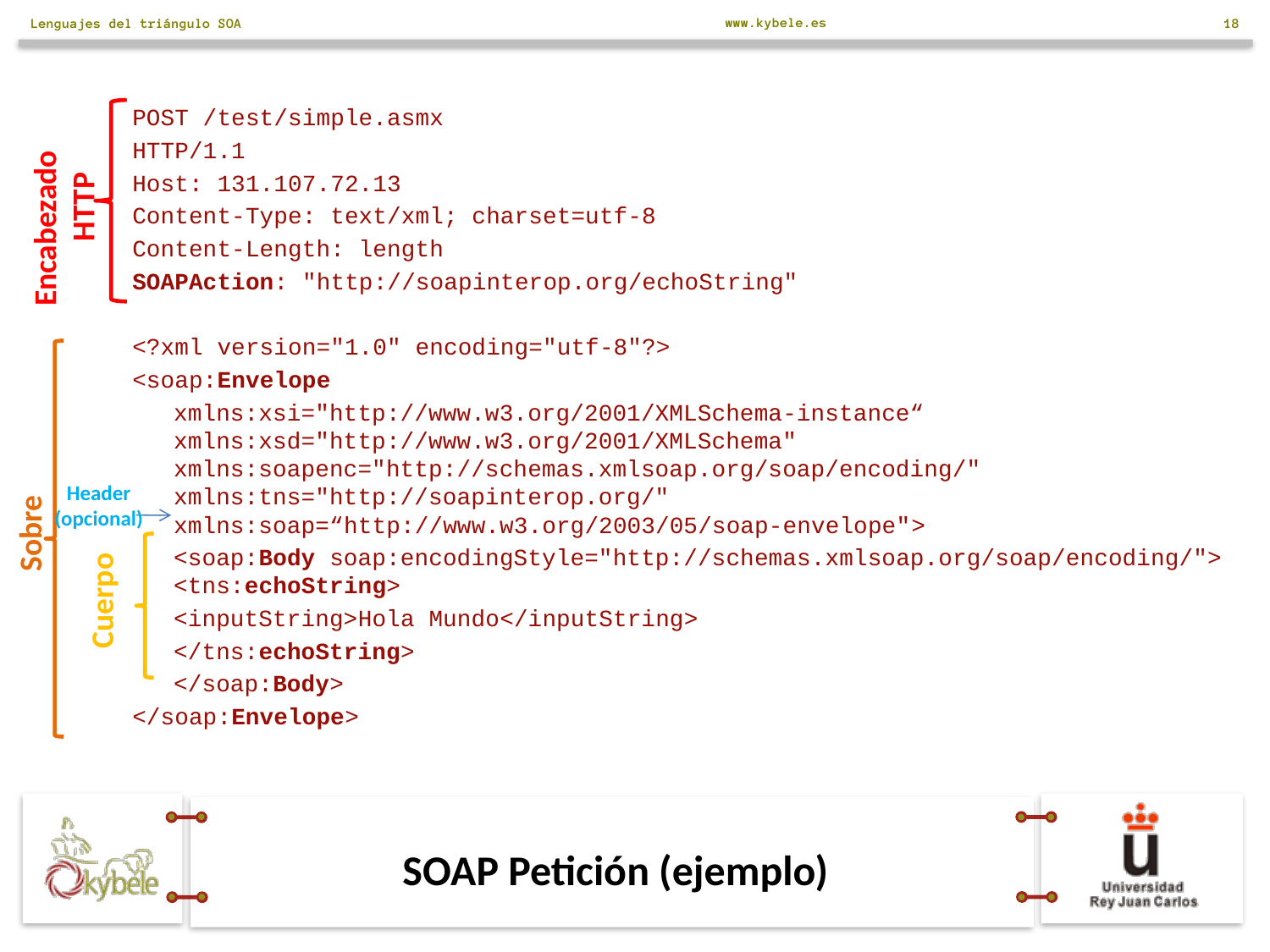

Lenguajes del triángulo SOA
18
POST /test/simple.asmx
HTTP/1.1
Host: 131.107.72.13
Content-Type: text/xml; charset=utf-8
Content-Length: length
SOAPAction: "http://soapinterop.org/echoString"

<?xml version="1.0" encoding="utf-8"?>
<soap:Envelope
	xmlns:xsi="http://www.w3.org/2001/XMLSchema-instance“ xmlns:xsd="http://www.w3.org/2001/XMLSchema"
xmlns:soapenc="http://schemas.xmlsoap.org/soap/encoding/" xmlns:tns="http://soapinterop.org/"
xmlns:soap=“http://www.w3.org/2003/05/soap-envelope">
	<soap:Body soap:encodingStyle="http://schemas.xmlsoap.org/soap/encoding/"> 	<tns:echoString>
			<inputString>Hola Mundo</inputString>
		</tns:echoString>
	</soap:Body>
</soap:Envelope>

Encabezado       HTTP

Header (opcional)
Sobre

Cuerpo
# SOAP Petición (ejemplo)